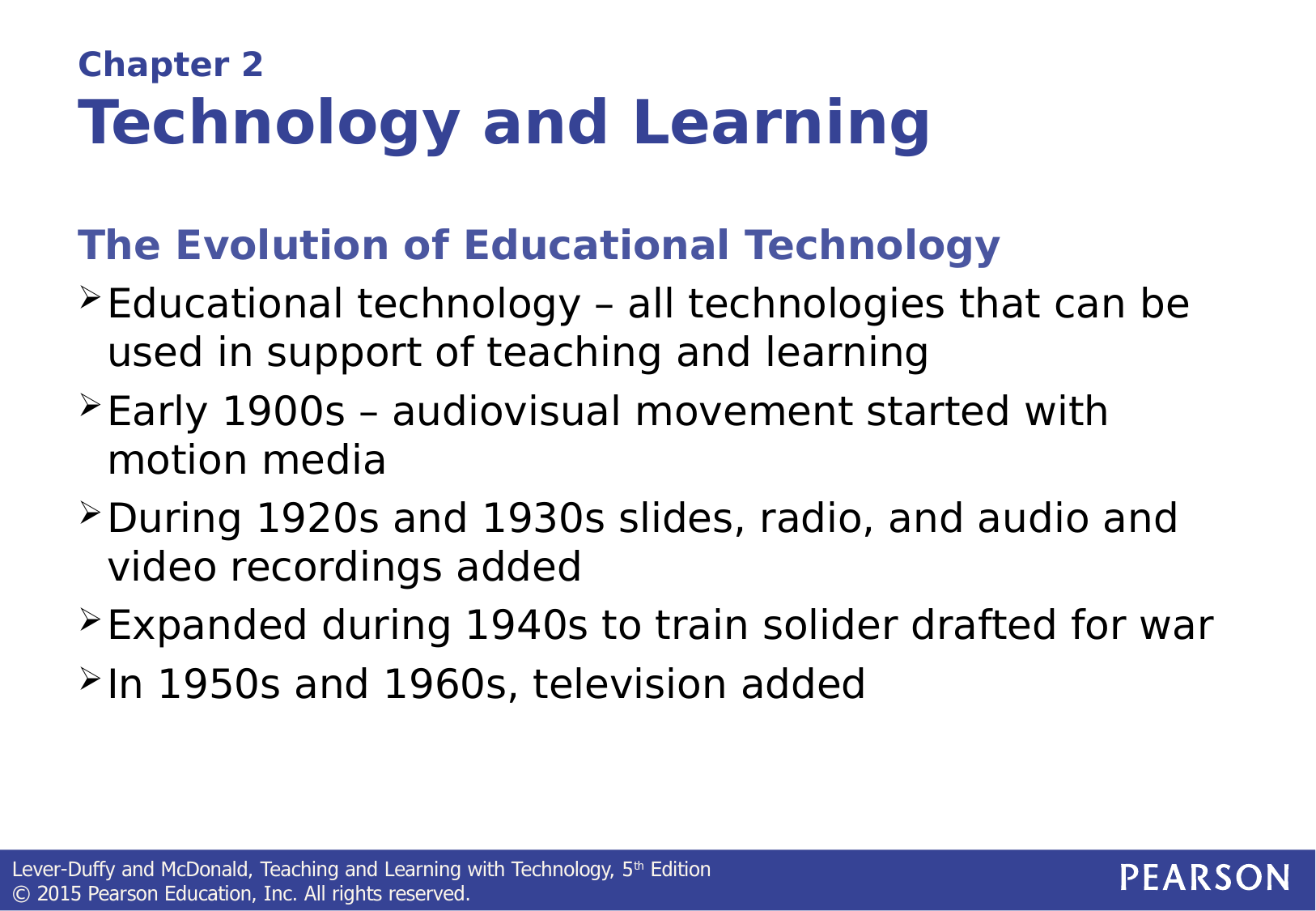

# Chapter 2 Technology and Learning
The Evolution of Educational Technology
Educational technology – all technologies that can be used in support of teaching and learning
Early 1900s – audiovisual movement started with motion media
During 1920s and 1930s slides, radio, and audio and video recordings added
Expanded during 1940s to train solider drafted for war
In 1950s and 1960s, television added